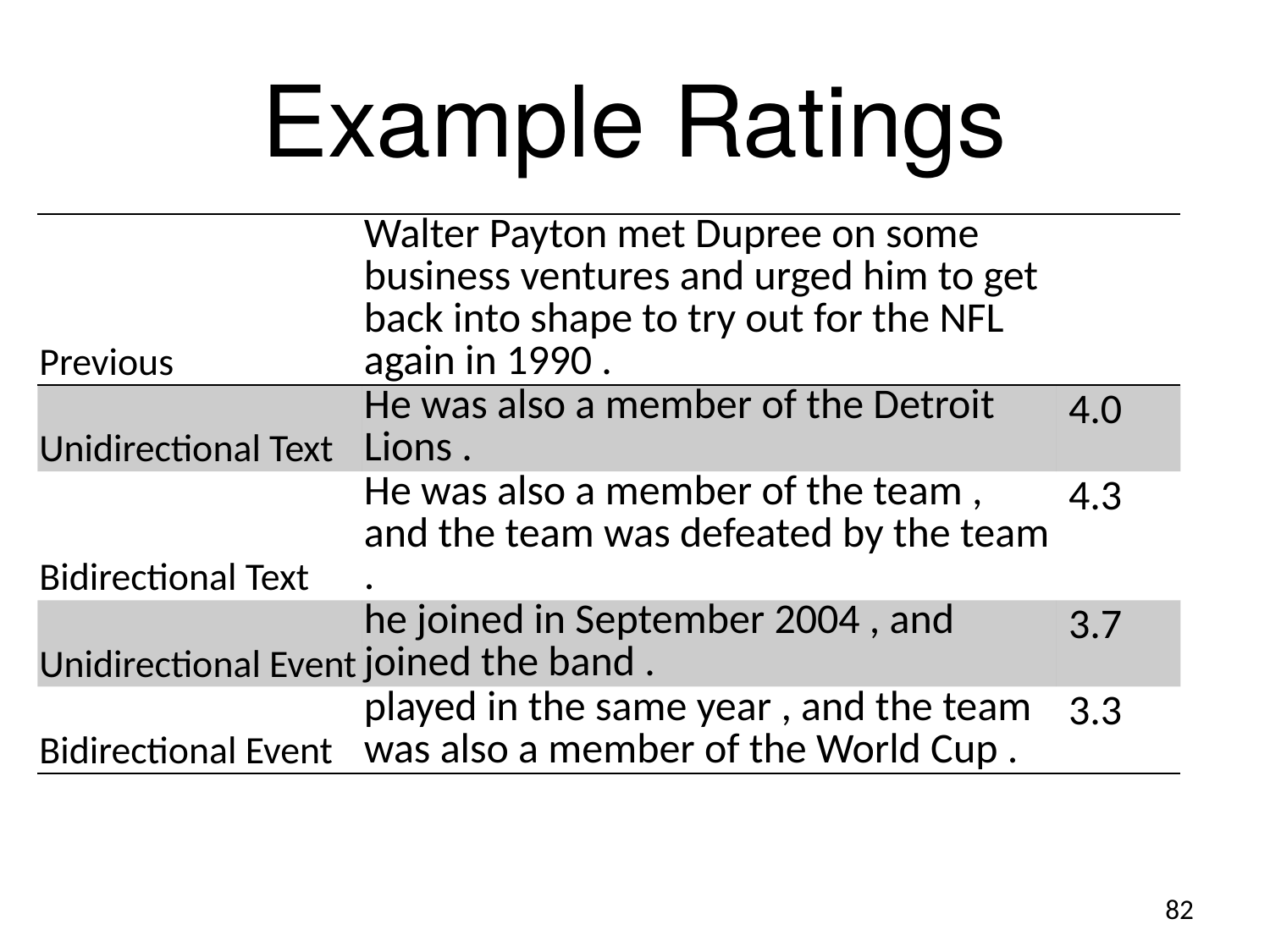

# Example Ratings
| Previous | Walter Payton met Dupree on some business ventures and urged him to get back into shape to try out for the NFL again in 1990 . |  |
| --- | --- | --- |
| Unidirectional Text | He was also a member of the Detroit Lions . | 4.0 |
| Bidirectional Text | He was also a member of the team , and the team was defeated by the team . | 4.3 |
| Unidirectional Event | he joined in September 2004 , and joined the band . | 3.7 |
| Bidirectional Event | played in the same year , and the team was also a member of the World Cup . | 3.3 |
82